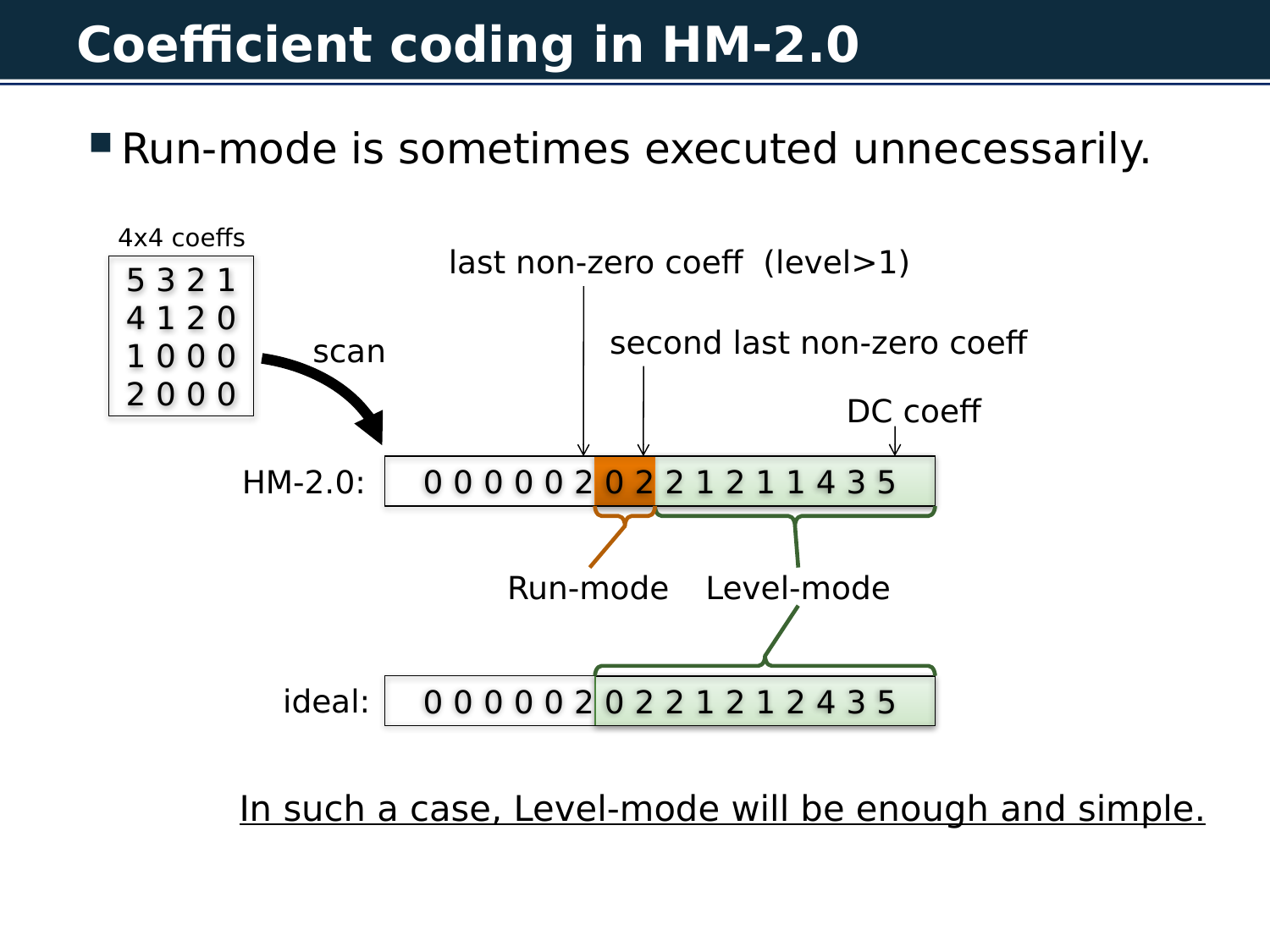

# Coefficient coding in HM-2.0
Run-mode is sometimes executed unnecessarily.

4x4 coeffs
 last non-zero coeff  (level>1)
5 3 2 1
4 1 2 0
1 0 0 0
2 0 0 0
second last non-zero coeff
scan

DC coeff
HM-2.0:
0 0 0 0 0 2 0 2 2 1 2 1 1 4 3 5

Run-mode
Level-mode
ideal:
0 0 0 0 0 2 0 2 2 1 2 1 2 4 3 5

In such a case, Level-mode will be enough and simple.